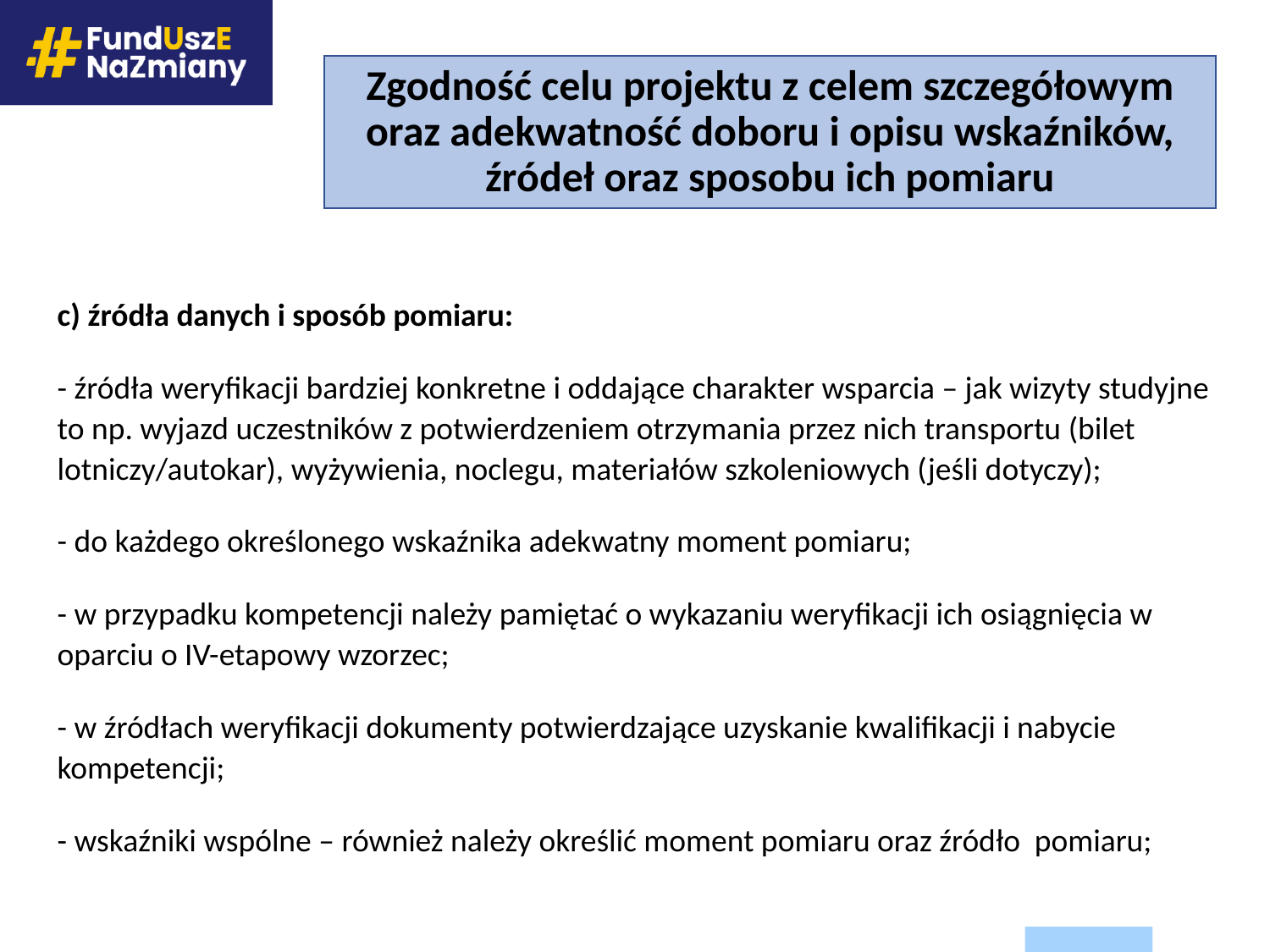

# Zgodność celu projektu z celem szczegółowym oraz adekwatność doboru i opisu wskaźników, źródeł oraz sposobu ich pomiaru
c) źródła danych i sposób pomiaru:
- źródła weryfikacji bardziej konkretne i oddające charakter wsparcia – jak wizyty studyjne to np. wyjazd uczestników z potwierdzeniem otrzymania przez nich transportu (bilet lotniczy/autokar), wyżywienia, noclegu, materiałów szkoleniowych (jeśli dotyczy);
- do każdego określonego wskaźnika adekwatny moment pomiaru;
- w przypadku kompetencji należy pamiętać o wykazaniu weryfikacji ich osiągnięcia w oparciu o IV-etapowy wzorzec;
- w źródłach weryfikacji dokumenty potwierdzające uzyskanie kwalifikacji i nabycie kompetencji;
- wskaźniki wspólne – również należy określić moment pomiaru oraz źródło  pomiaru;